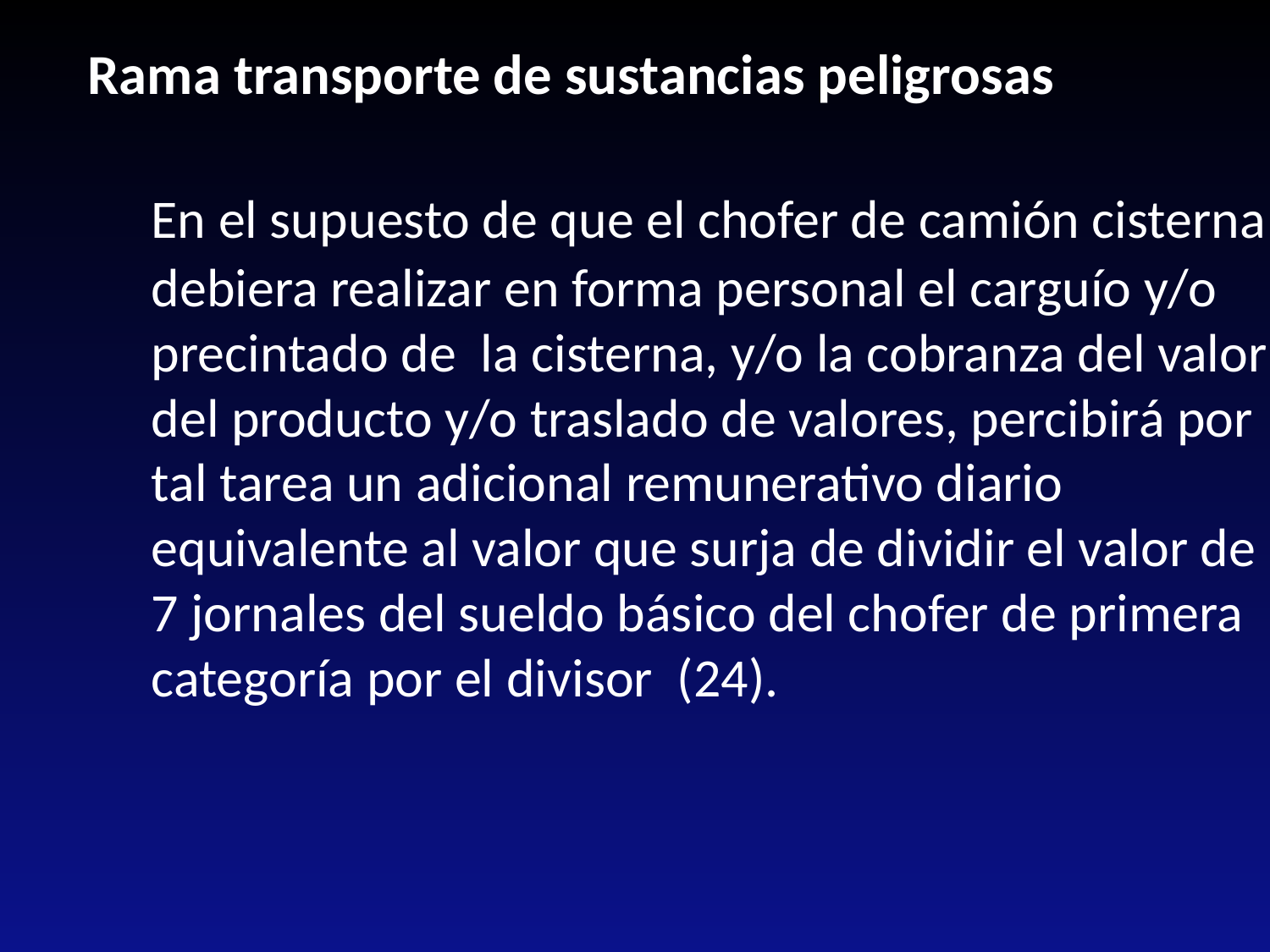

Rama transporte de sustancias peligrosas
	En el supuesto de que el chofer de camión cisterna debiera realizar en forma personal el carguío y/o precintado de  la cisterna, y/o la cobranza del valor del producto y/o traslado de valores, percibirá por tal tarea un adicional remunerativo diario equivalente al valor que surja de dividir el valor de 7 jornales del sueldo básico del chofer de primera categoría por el divisor  (24).